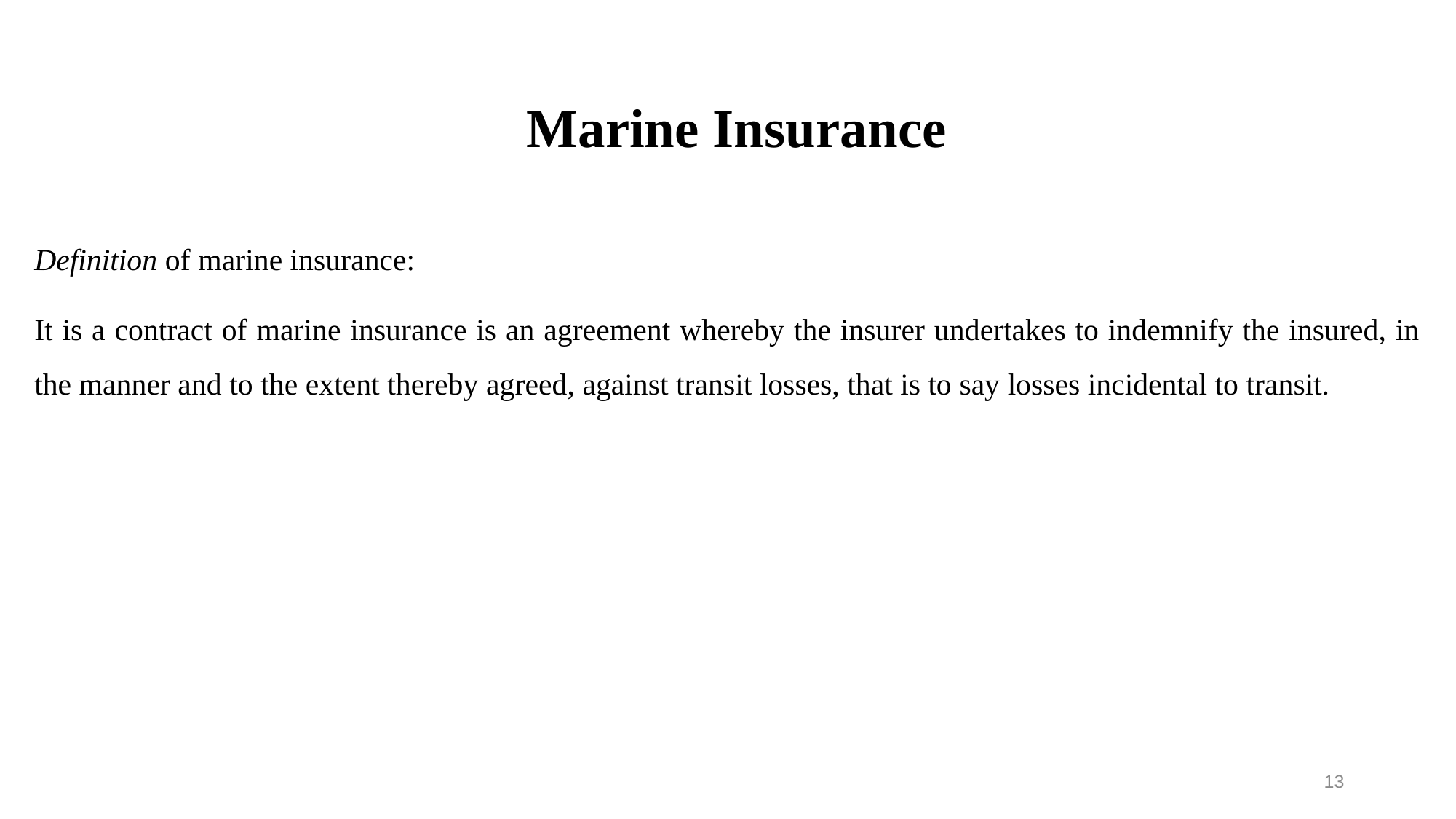

# Marine Insurance
Definition of marine insurance:
It is a contract of marine insurance is an agreement whereby the insurer undertakes to indemnify the insured, in the manner and to the extent thereby agreed, against transit losses, that is to say losses incidental to transit.

13